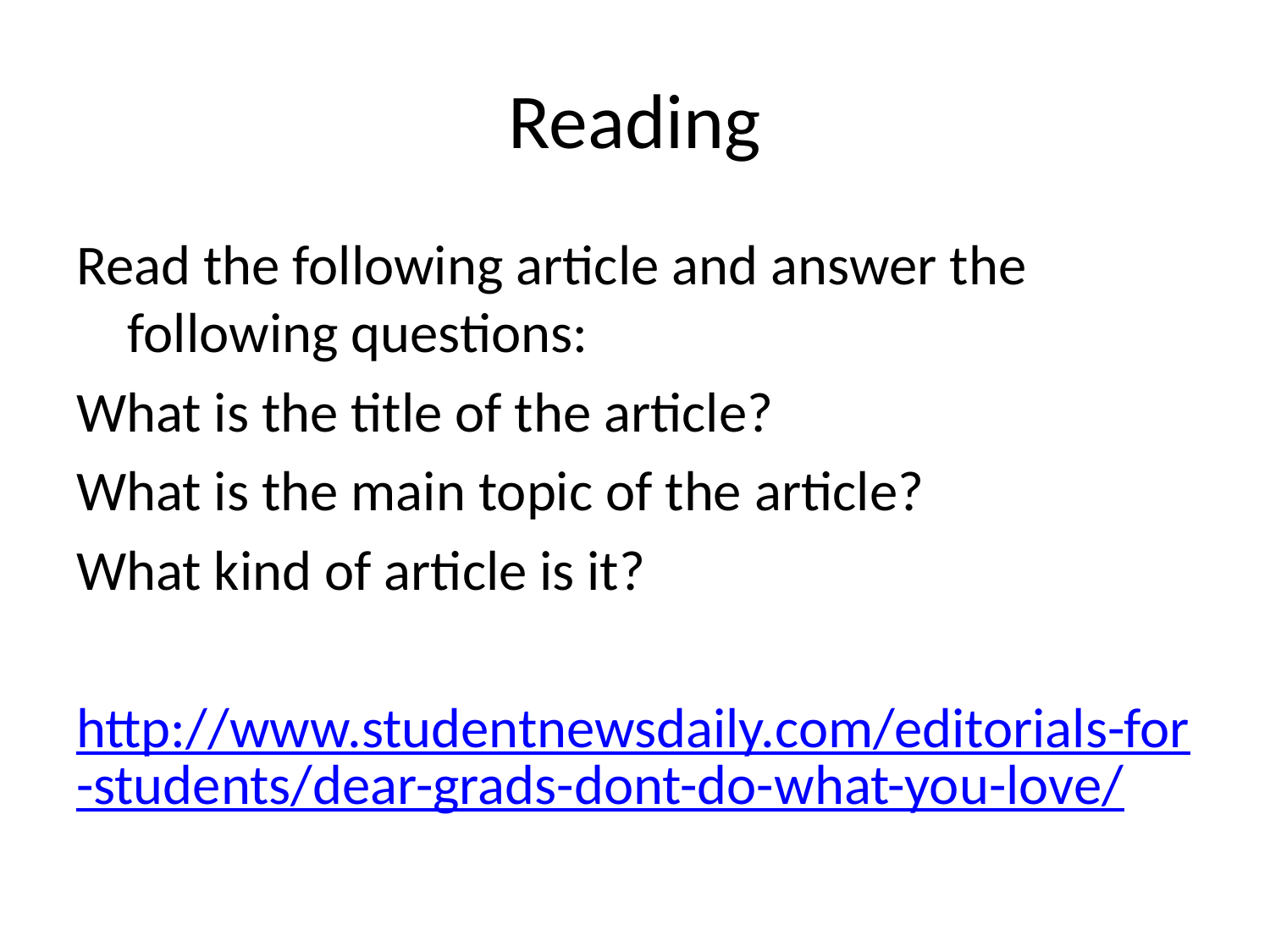

# Reading
Read the following article and answer the following questions:
What is the title of the article?
What is the main topic of the article?
What kind of article is it?

http://www.studentnewsdaily.com/editorials-for-students/dear-grads-dont-do-what-you-love/